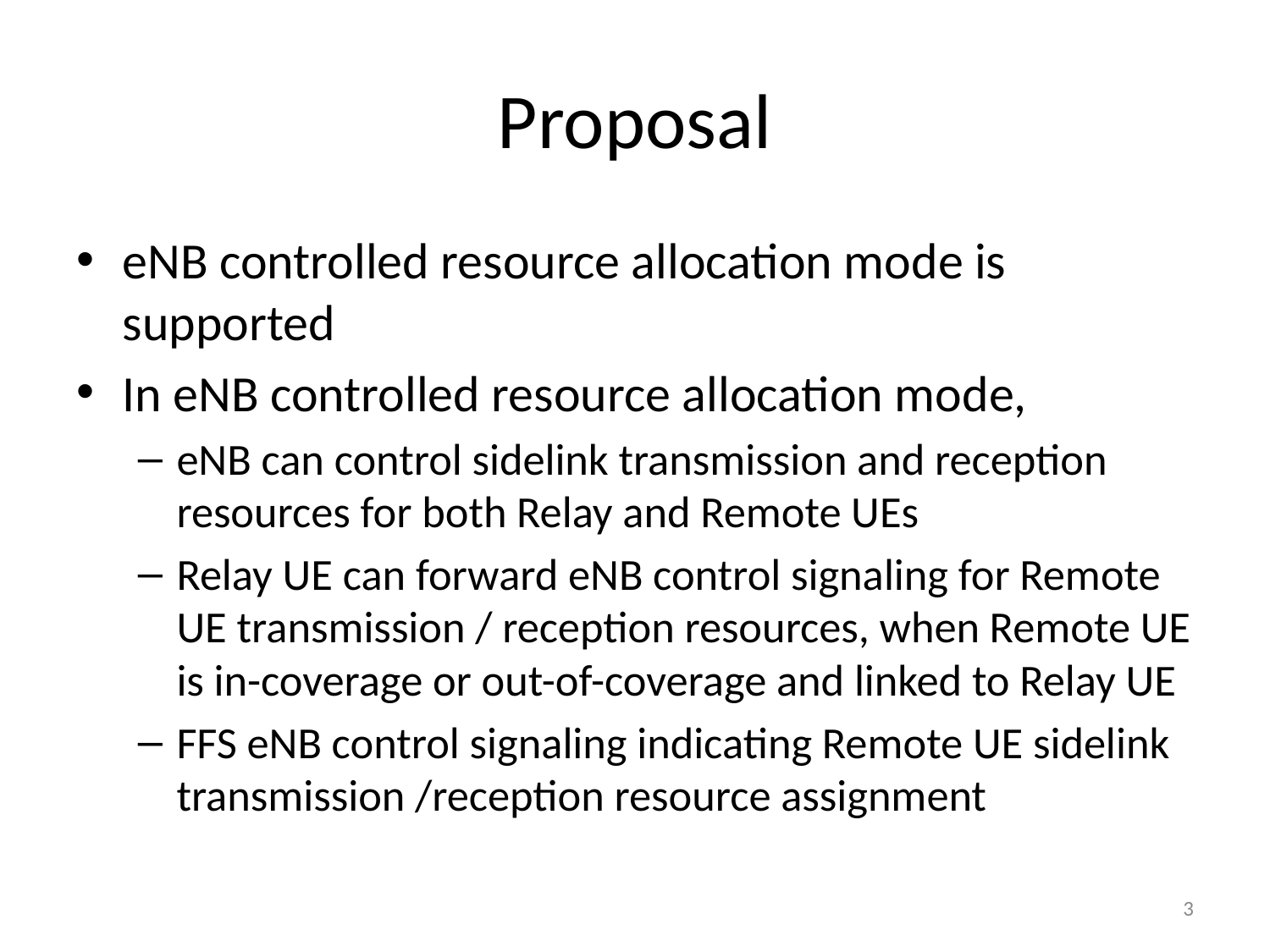

# Proposal
eNB controlled resource allocation mode is supported
In eNB controlled resource allocation mode,
eNB can control sidelink transmission and reception resources for both Relay and Remote UEs
Relay UE can forward eNB control signaling for Remote UE transmission / reception resources, when Remote UE is in-coverage or out-of-coverage and linked to Relay UE
FFS eNB control signaling indicating Remote UE sidelink transmission /reception resource assignment
3